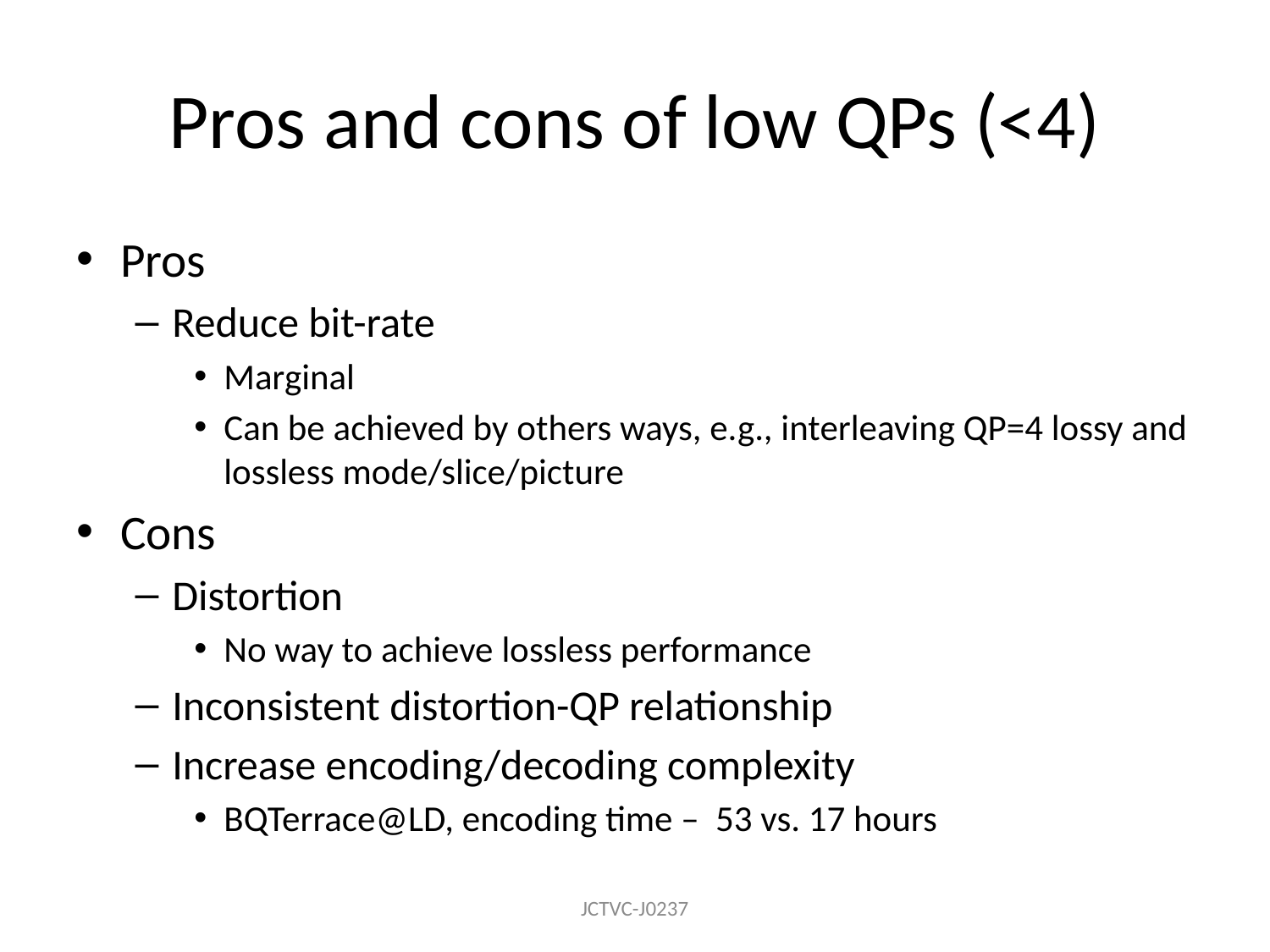

# Pros and cons of low QPs (<4)
Pros
Reduce bit-rate
Marginal
Can be achieved by others ways, e.g., interleaving QP=4 lossy and lossless mode/slice/picture
Cons
Distortion
No way to achieve lossless performance
Inconsistent distortion-QP relationship
Increase encoding/decoding complexity
BQTerrace@LD, encoding time –  53 vs. 17 hours

JCTVC-J0237